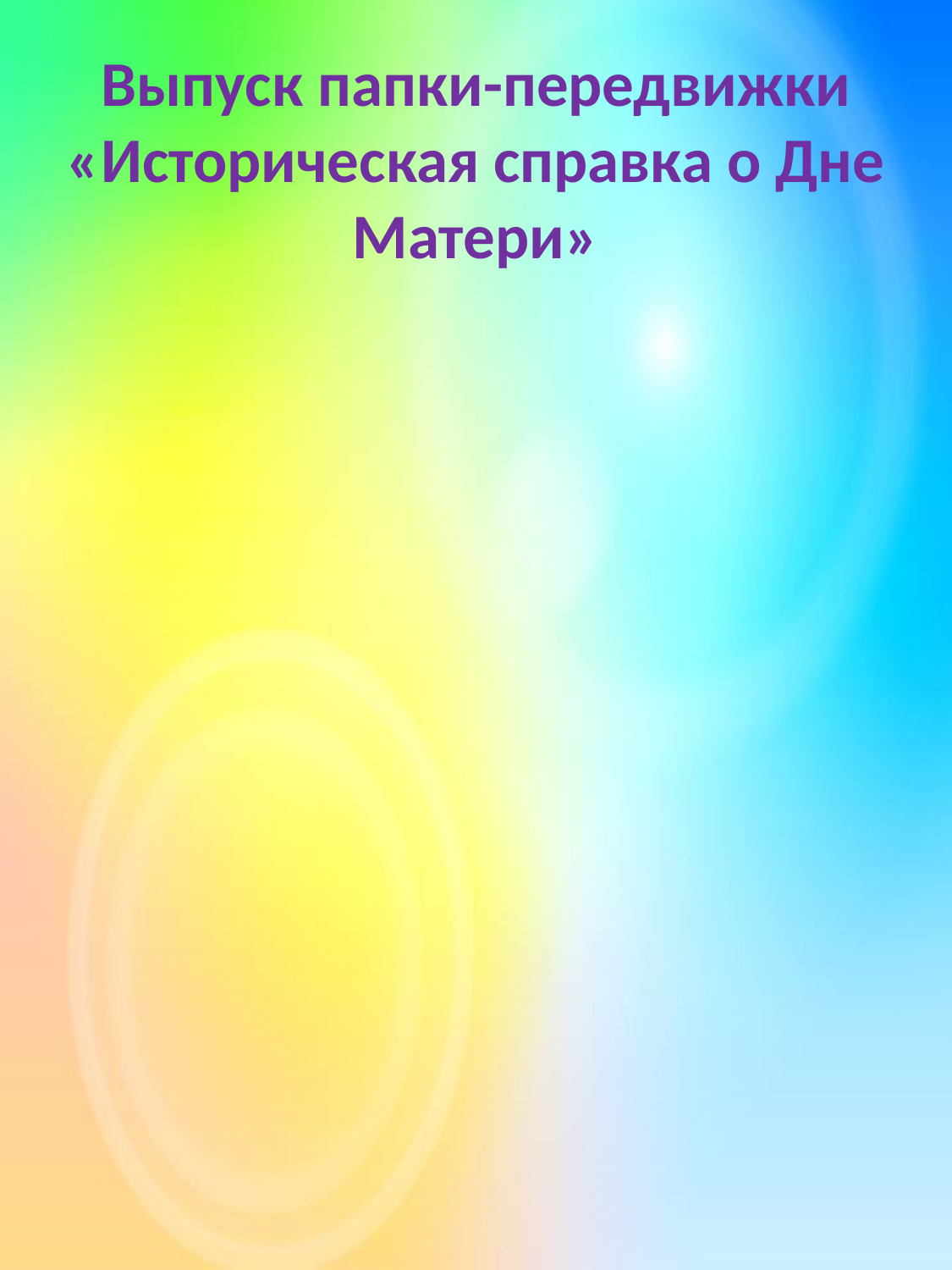

# Выпуск папки-передвижки «Историческая справка о Дне Матери»